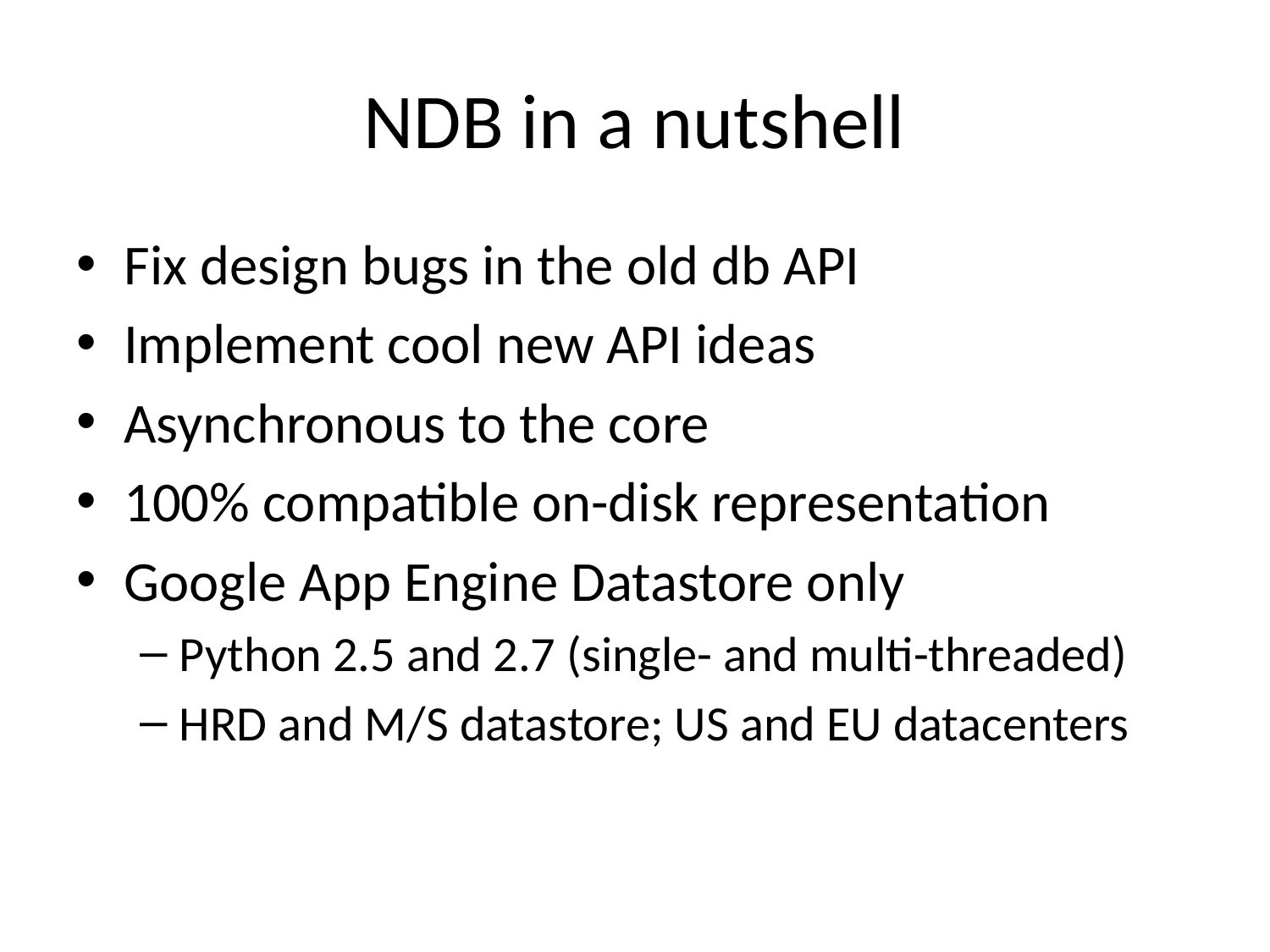

# NDB in a nutshell
Fix design bugs in the old db API
Implement cool new API ideas
Asynchronous to the core
100% compatible on-disk representation
Google App Engine Datastore only
Python 2.5 and 2.7 (single- and multi-threaded)
HRD and M/S datastore; US and EU datacenters